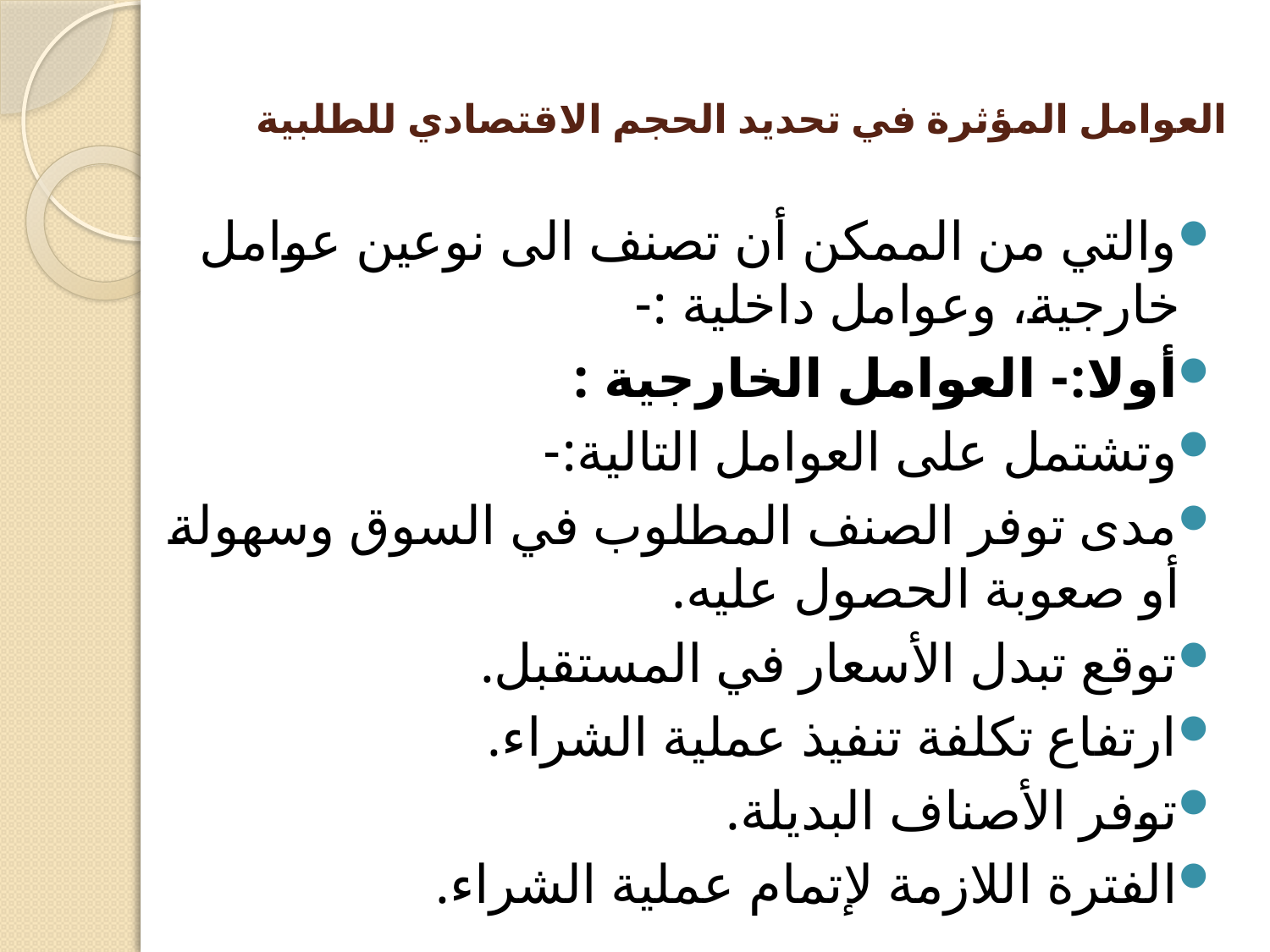

# العوامل المؤثرة في تحديد الحجم الاقتصادي للطلبية
والتي من الممكن أن تصنف الى نوعين عوامل خارجية، وعوامل داخلية :-
أولا:- العوامل الخارجية :
وتشتمل على العوامل التالية:-
مدى توفر الصنف المطلوب في السوق وسهولة أو صعوبة الحصول عليه.
توقع تبدل الأسعار في المستقبل.
ارتفاع تكلفة تنفيذ عملية الشراء.
توفر الأصناف البديلة.
الفترة اللازمة لإتمام عملية الشراء.